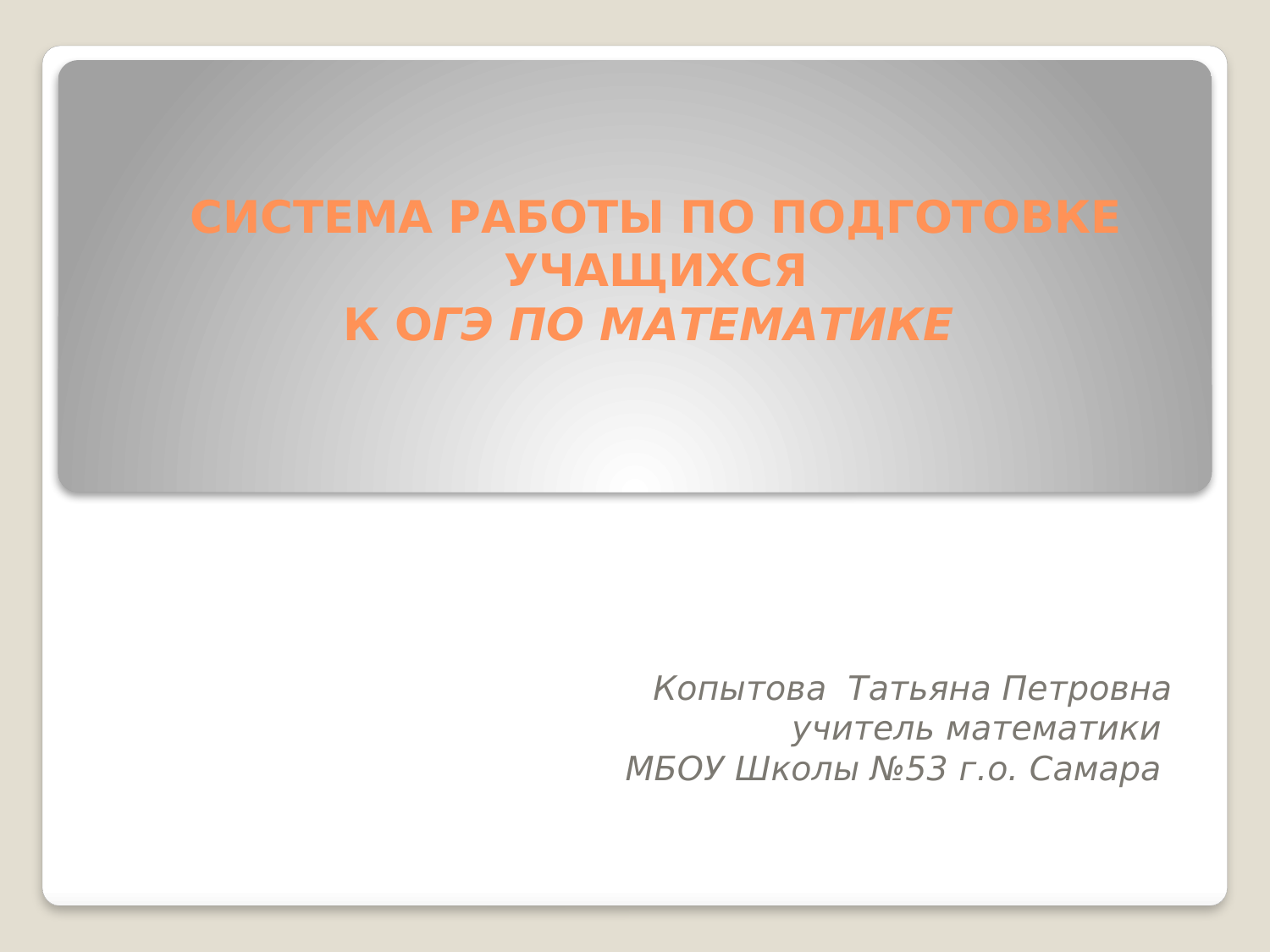

# СИСТЕМА РАБОТЫ ПО ПОДГОТОВКЕ УЧАЩИХСЯ К ОГЭ ПО МАТЕМАТИКЕ
Копытова  Татьяна Петровна
учитель математики
МБОУ Школы №53 г.о. Самара